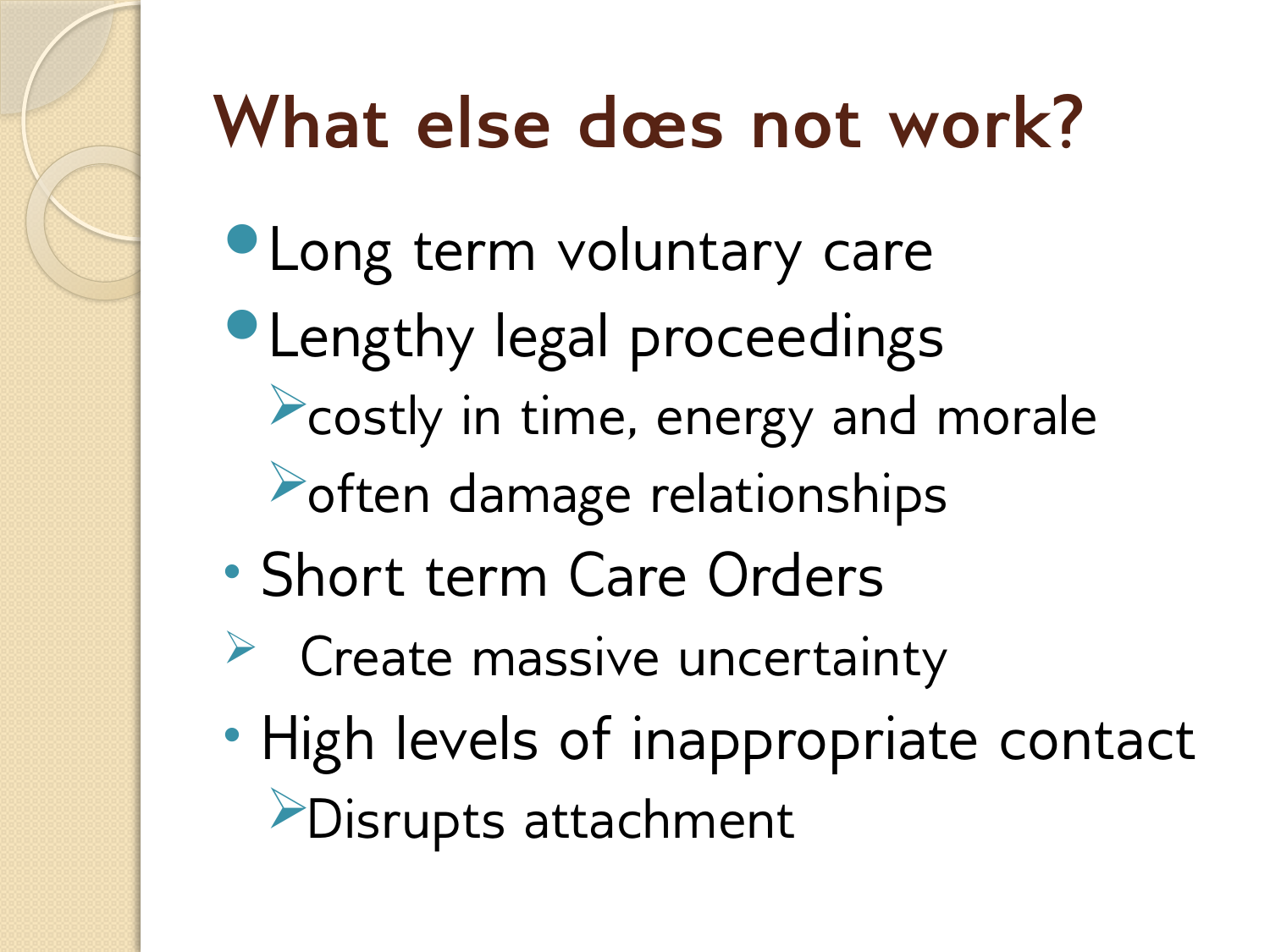

# What else does not work?
Long term voluntary care
Lengthy legal proceedings
costly in time, energy and morale
often damage relationships
Short term Care Orders
Create massive uncertainty
High levels of inappropriate contact
Disrupts attachment